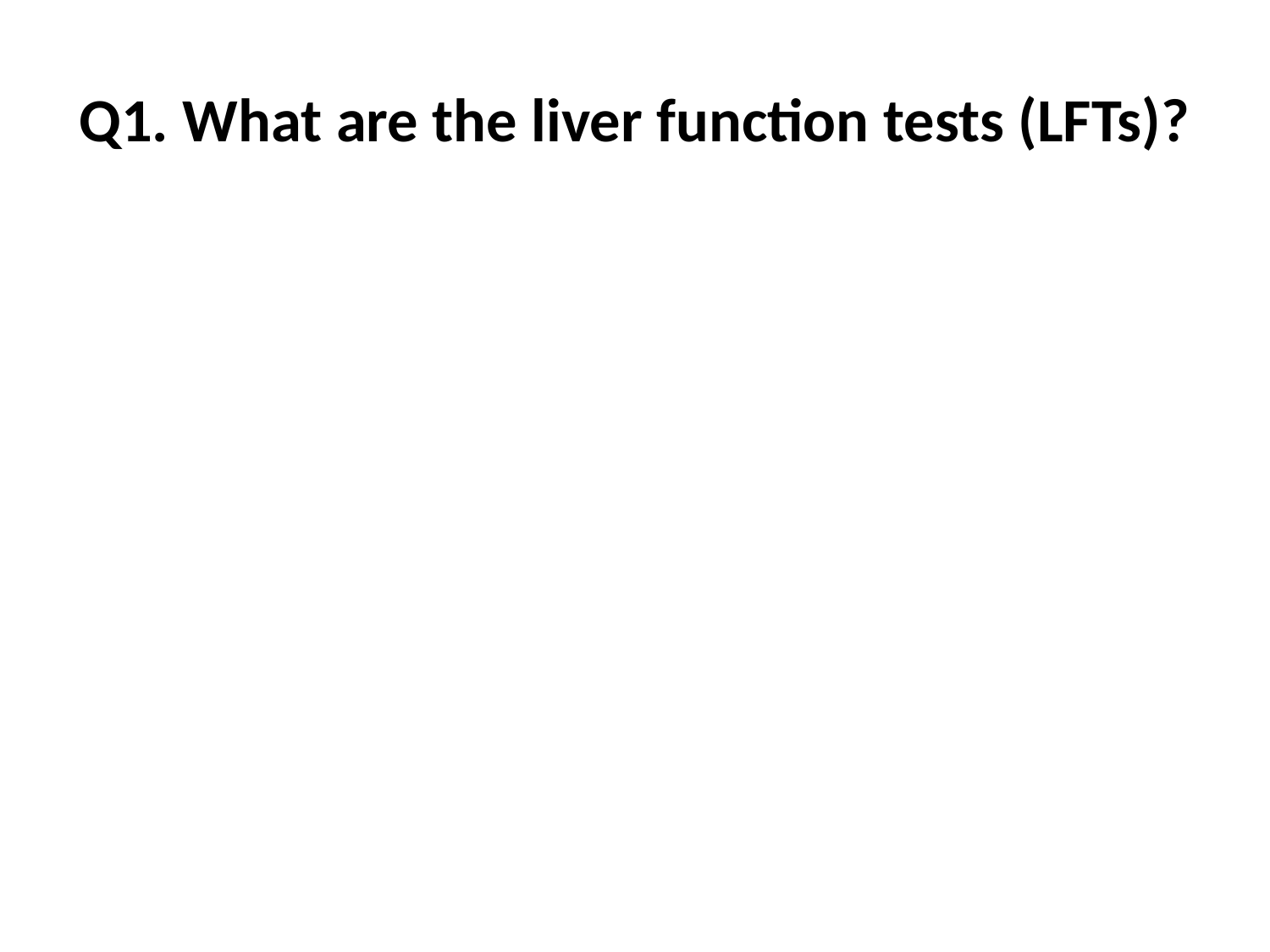

# Q1. What are the liver function tests (LFTs)?